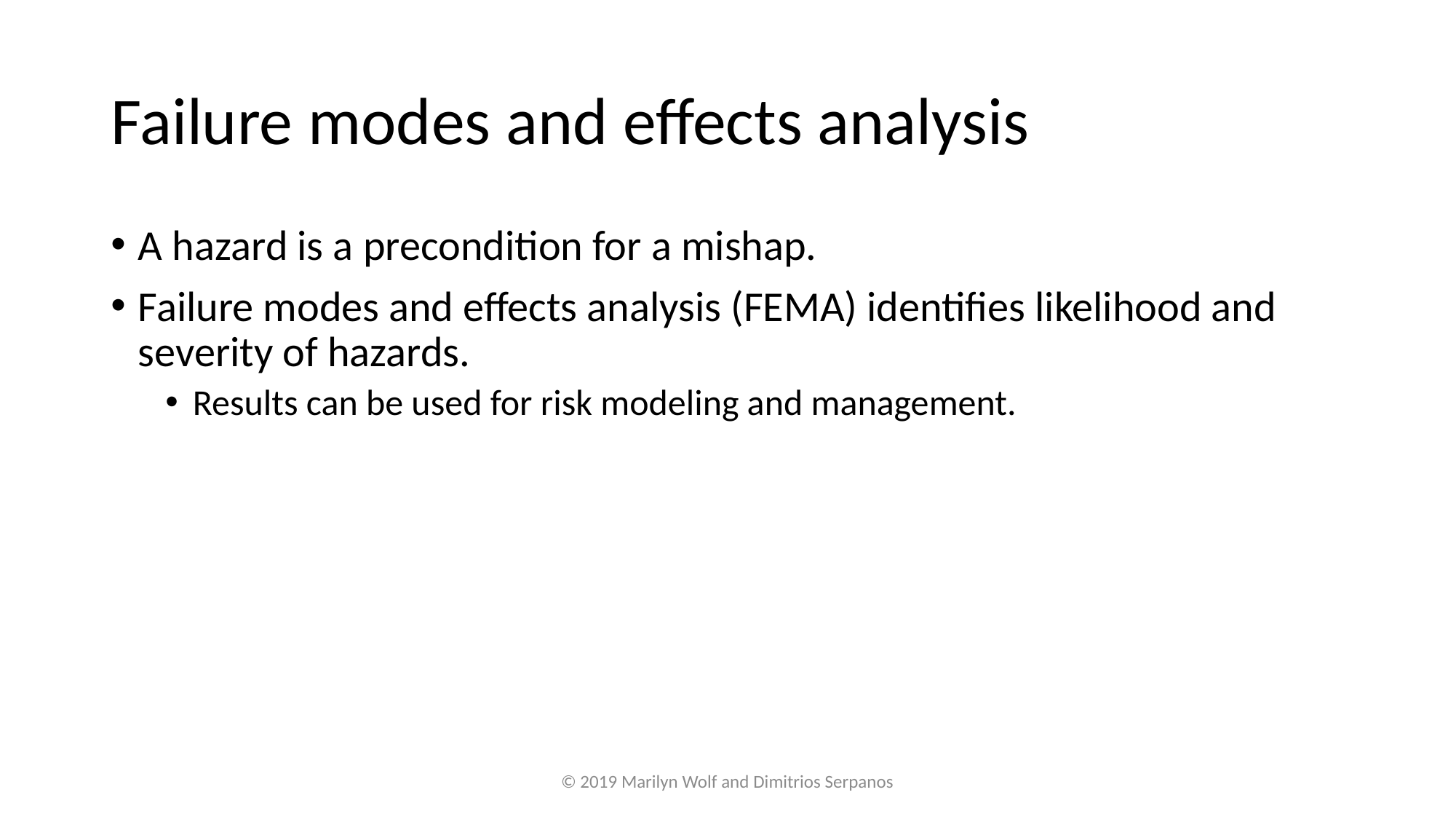

# Failure modes and effects analysis
A hazard is a precondition for a mishap.
Failure modes and effects analysis (FEMA) identifies likelihood and severity of hazards.
Results can be used for risk modeling and management.
© 2019 Marilyn Wolf and Dimitrios Serpanos